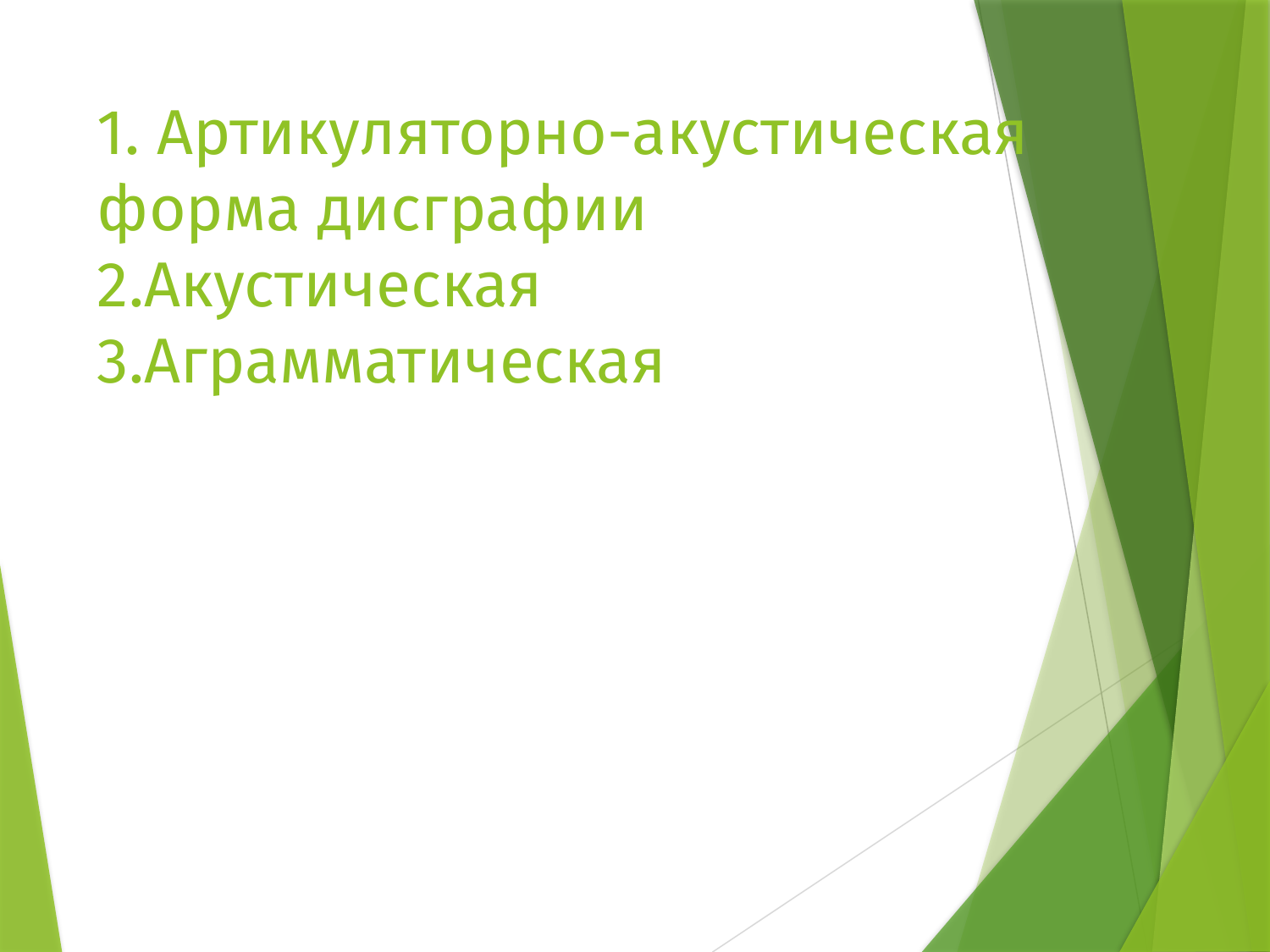

# 1. Артикуляторно-акустическая форма дисграфии 2.Акустическая 3.Аграмматическая